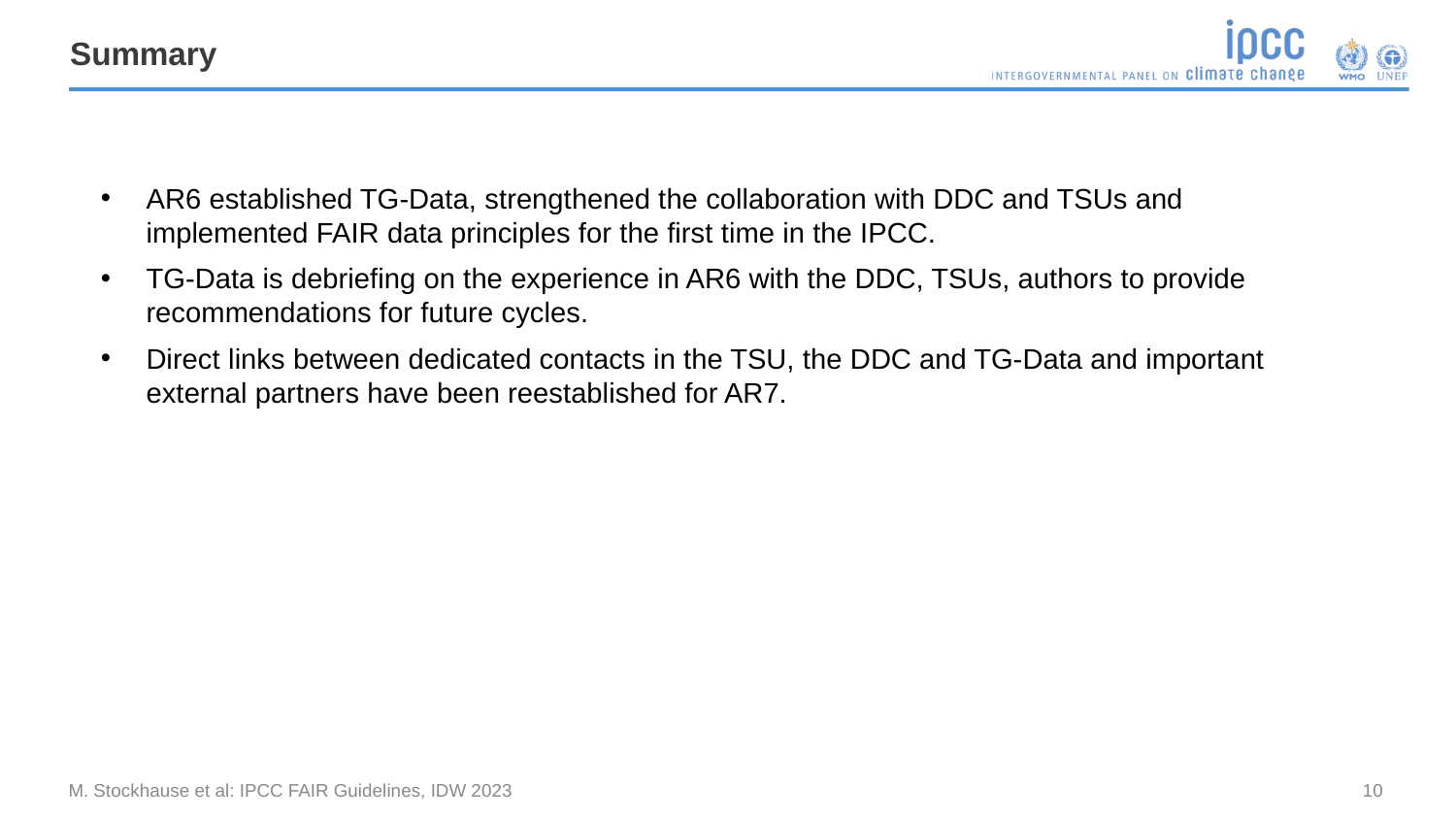

Summary

AR6 established TG-Data, strengthened the collaboration with DDC and TSUs and implemented FAIR data principles for the first time in the IPCC.
TG-Data is debriefing on the experience in AR6 with the DDC, TSUs, authors to provide recommendations for future cycles.
Direct links between dedicated contacts in the TSU, the DDC and TG-Data and important external partners have been reestablished for AR7.
M. Stockhause et al: IPCC FAIR Guidelines, IDW 2023
10